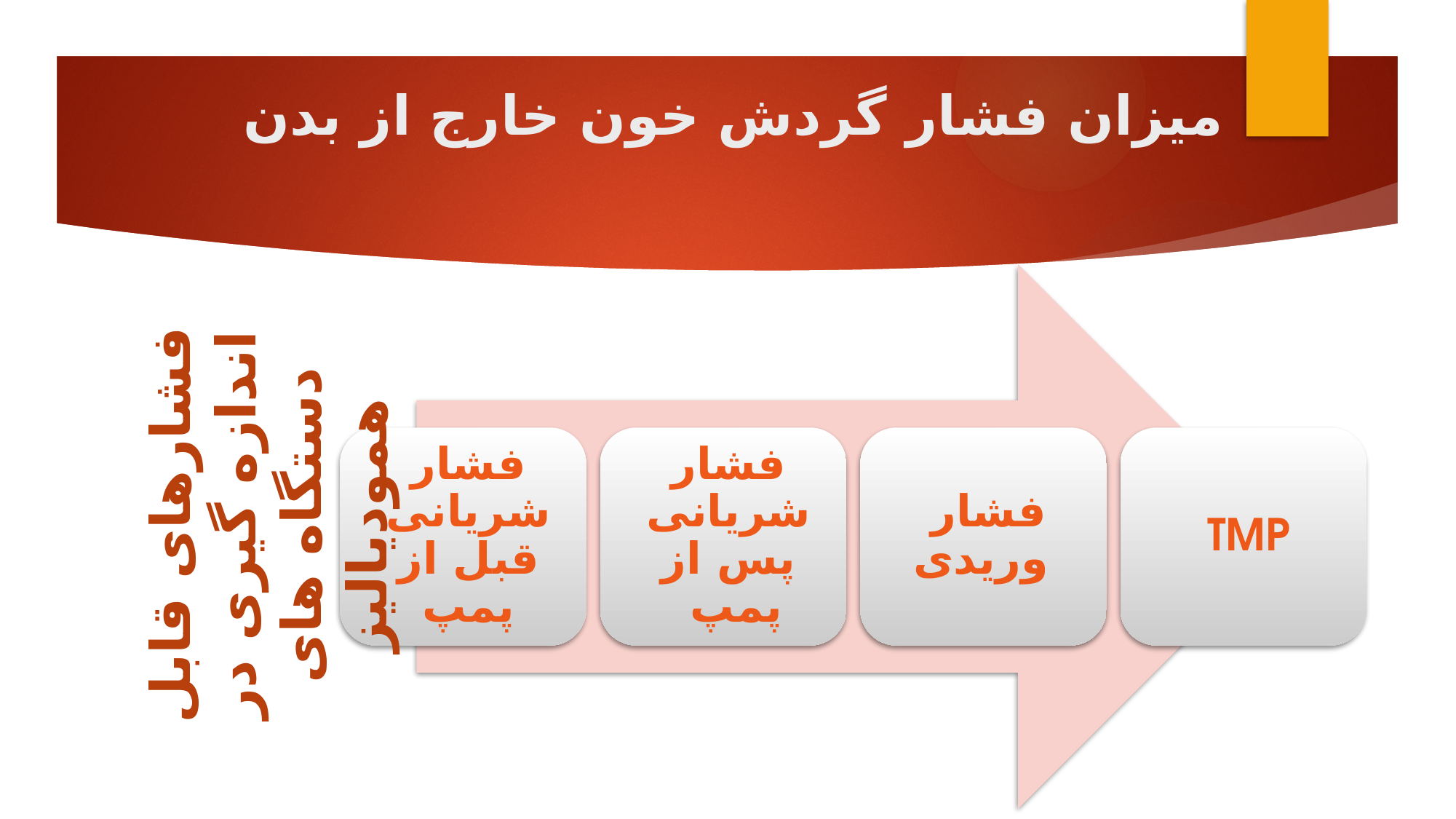

# میزان فشار گردش خون خارج از بدن
فشار شریانی قبل از پمپ
فشار شریانی پس از پمپ
فشار وریدی
TMP
فشارهای قابل اندازه گیری در دستگاه های همودیالیز